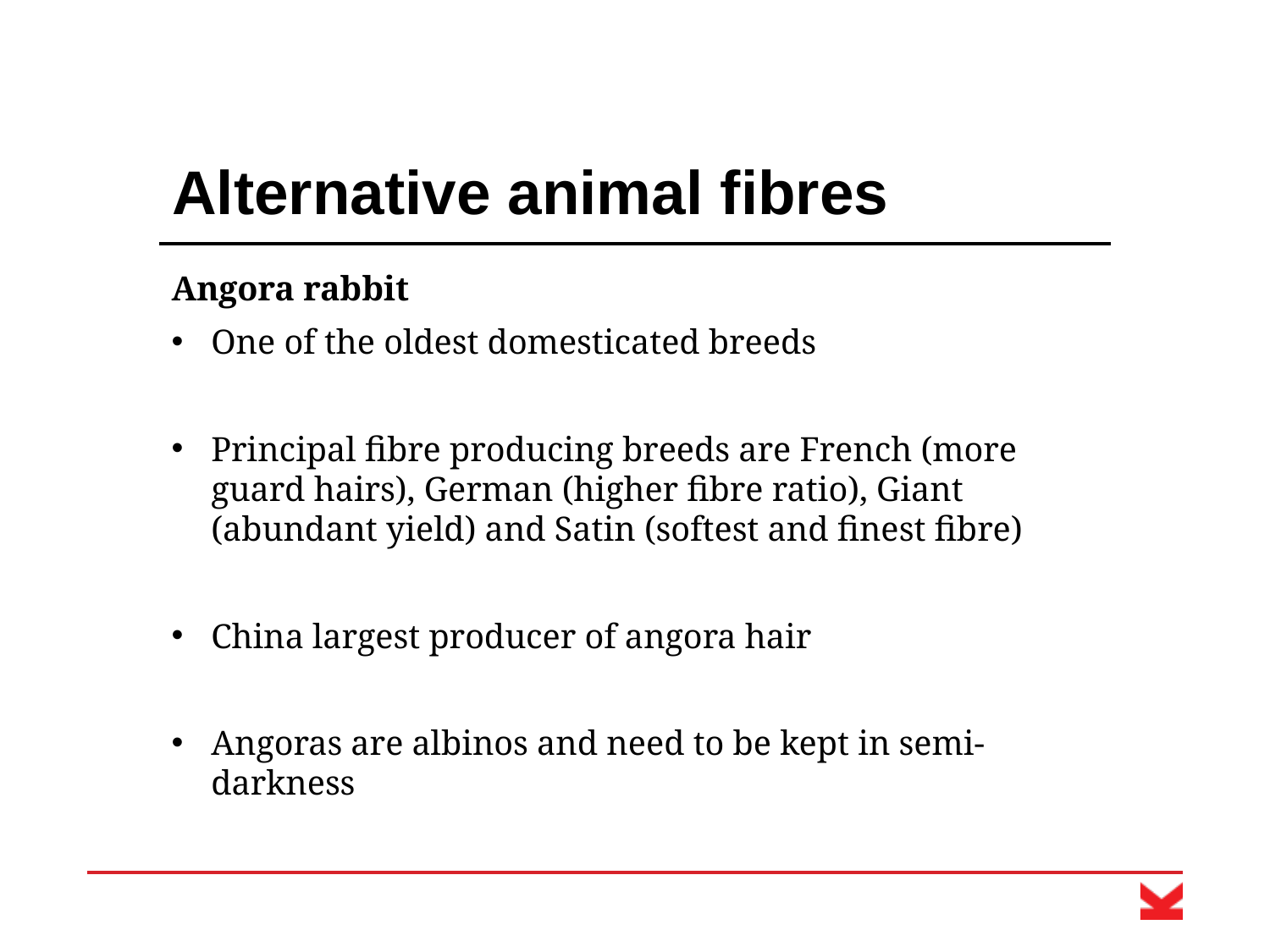

# Alternative animal fibres
Angora rabbit
One of the oldest domesticated breeds

Principal fibre producing breeds are French (more guard hairs), German (higher fibre ratio), Giant (abundant yield) and Satin (softest and finest fibre)

China largest producer of angora hair

Angoras are albinos and need to be kept in semi-darkness